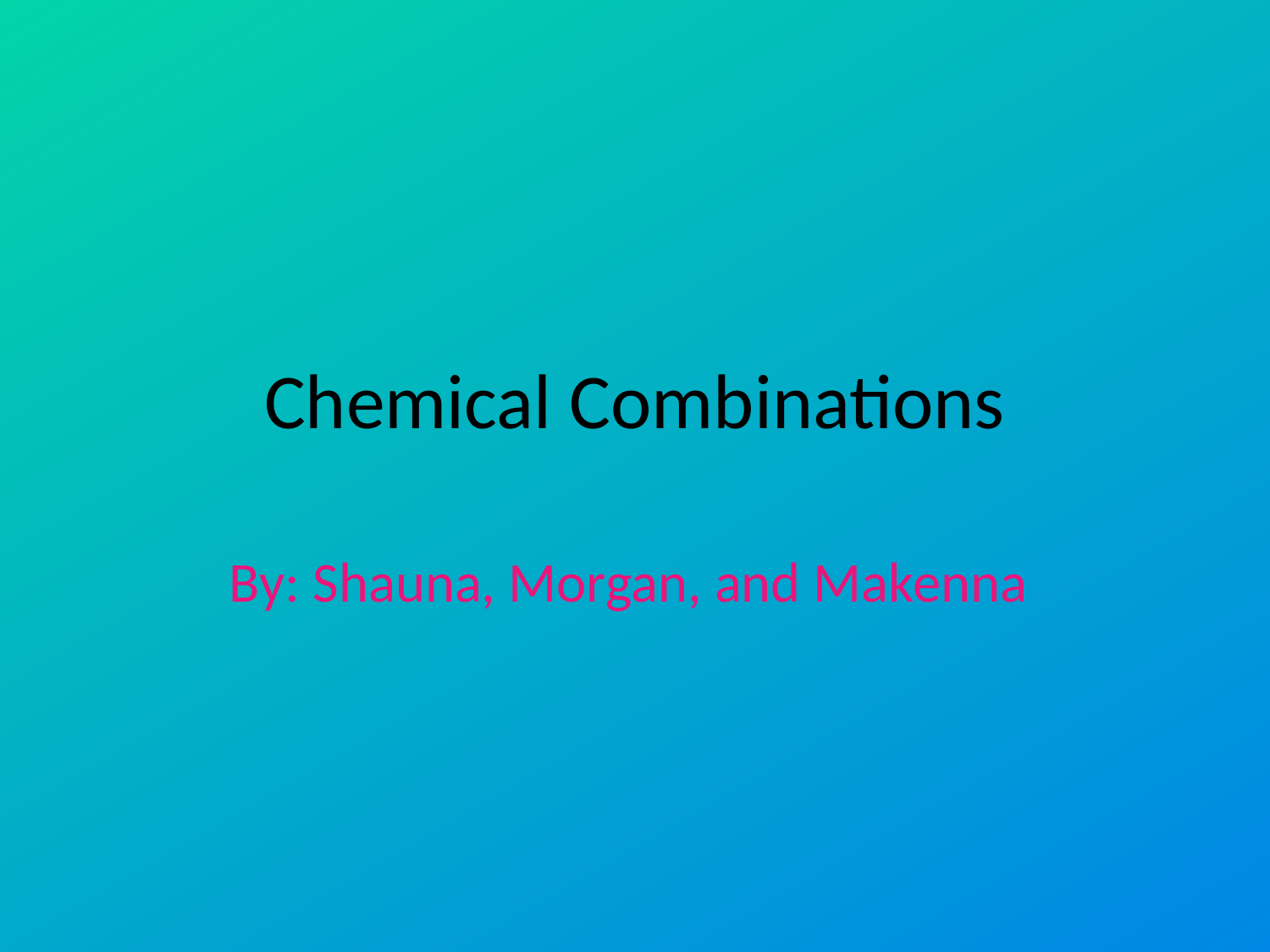

# Chemical Combinations
By: Shauna, Morgan, and Makenna